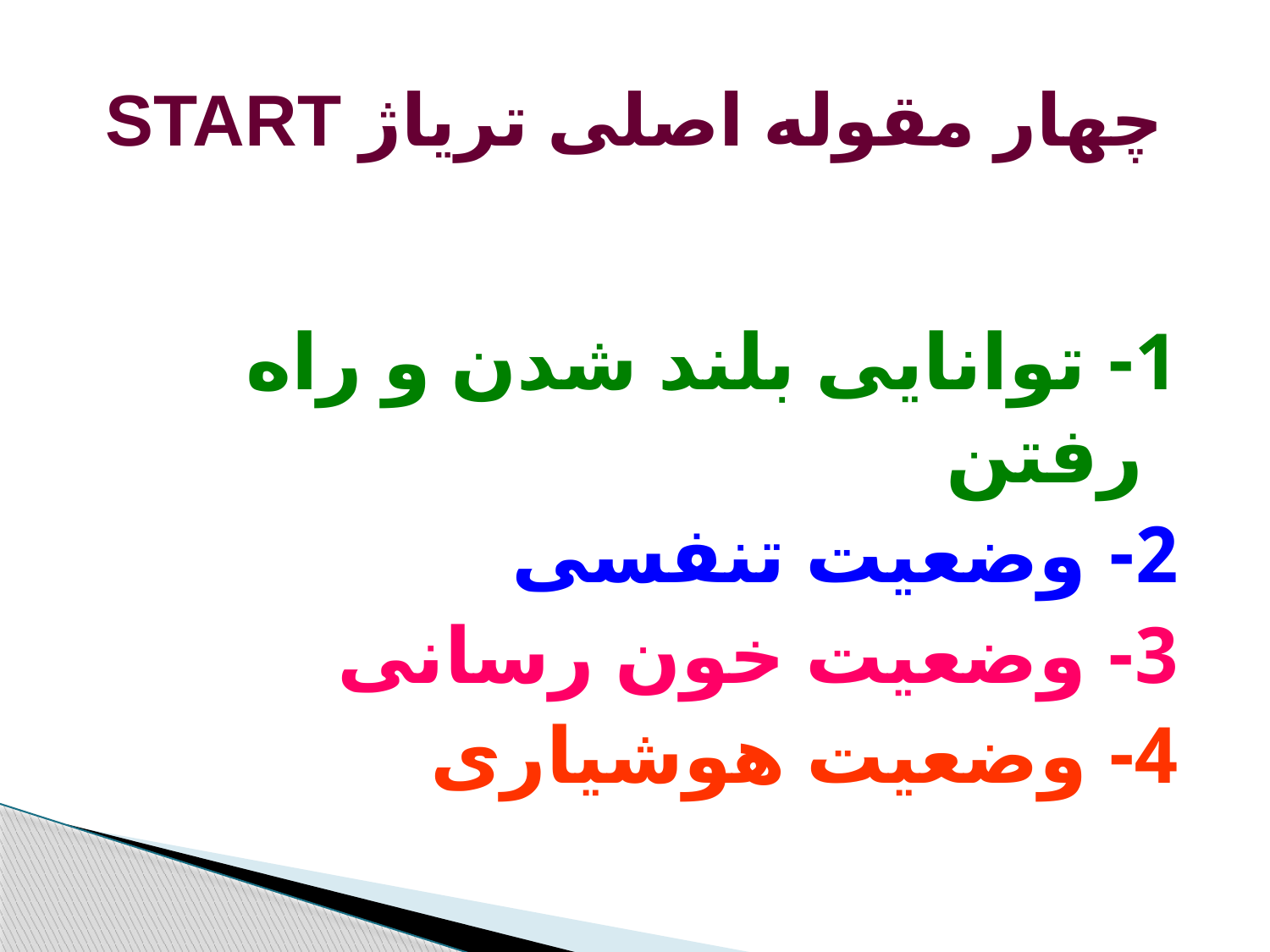

# چهار مقوله اصلی تریاژ START
1- توانایی بلند شدن و راه رفتن
2- وضعیت تنفسی
3- وضعیت خون رسانی
4- وضعیت هوشیاری